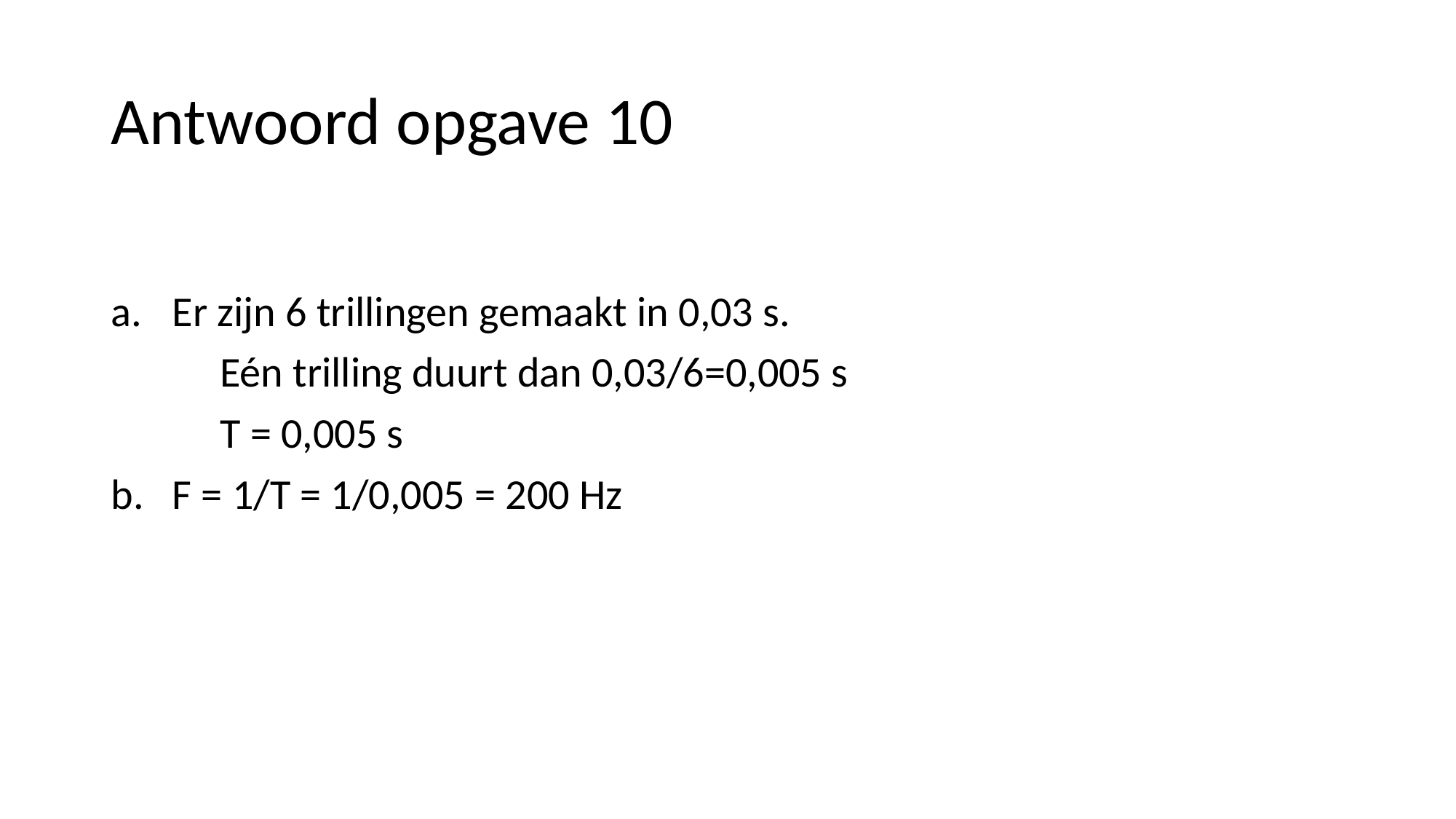

# Antwoord opgave 10

Er zijn 6 trillingen gemaakt in 0,03 s.
	Eén trilling duurt dan 0,03/6=0,005 s
	T = 0,005 s
F = 1/T = 1/0,005 = 200 Hz